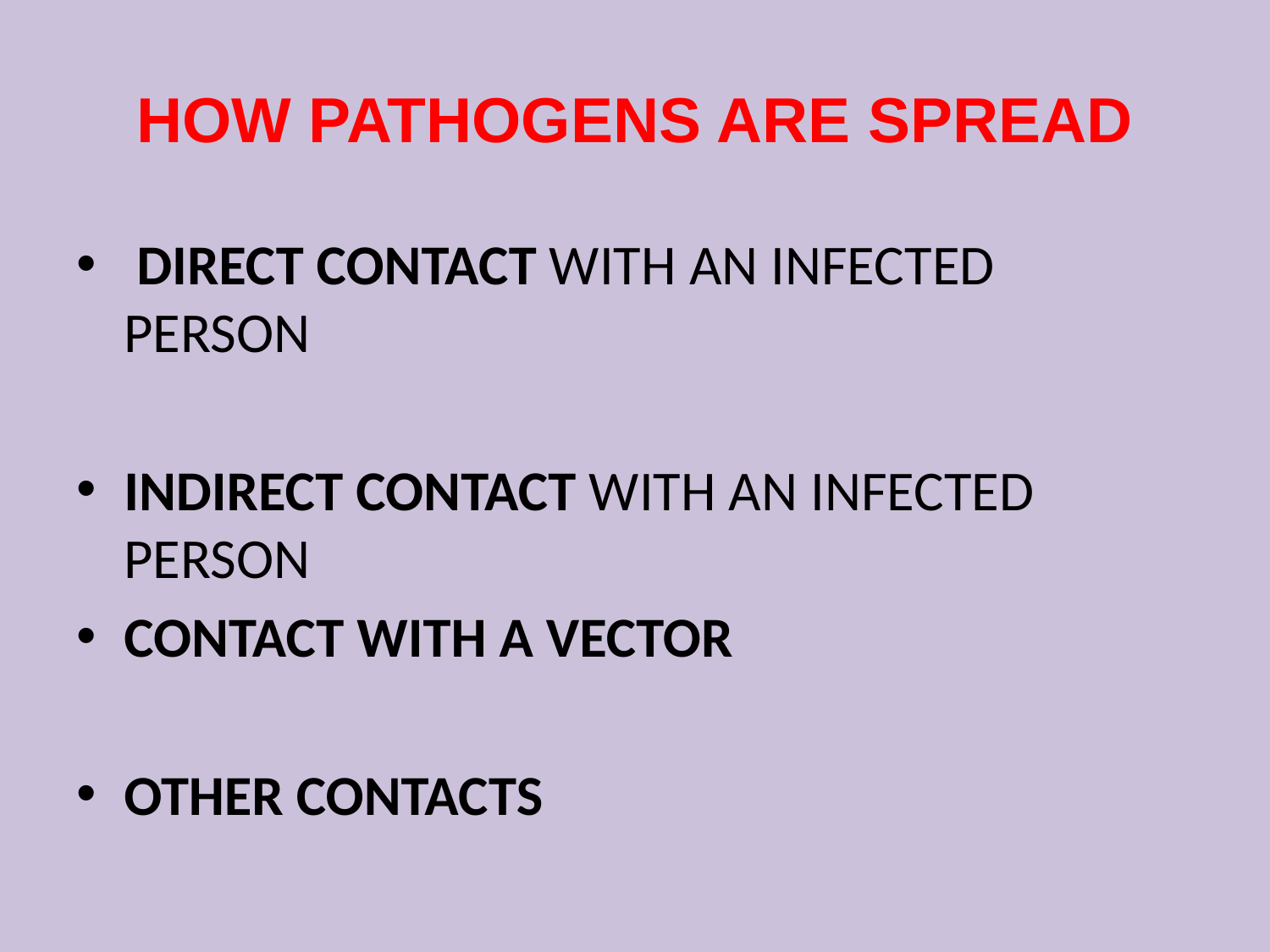

# HOW PATHOGENS ARE SPREAD
 DIRECT CONTACT WITH AN INFECTED PERSON

INDIRECT CONTACT WITH AN INFECTED PERSON
CONTACT WITH A VECTOR

OTHER CONTACTS